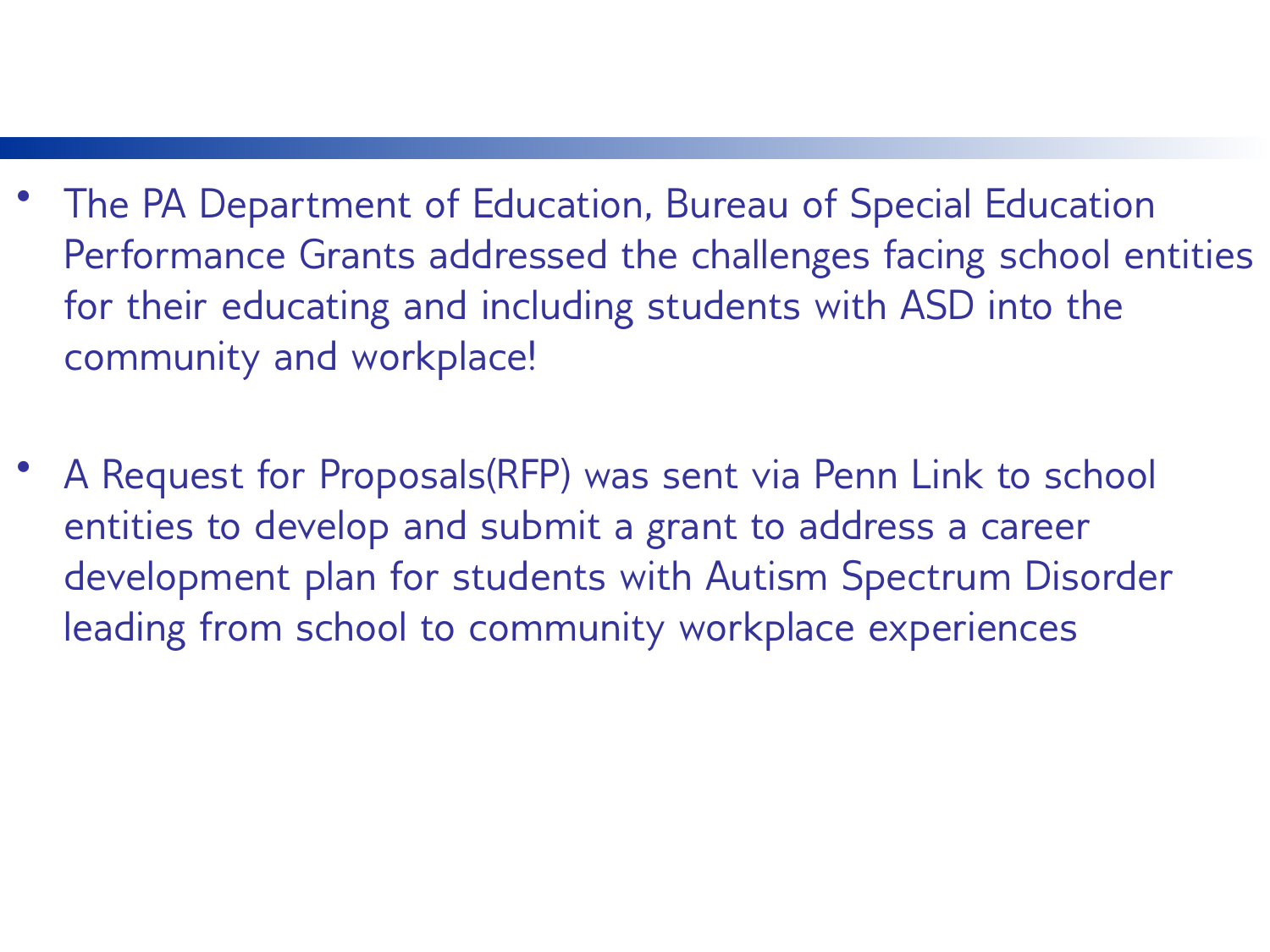

#
The PA Department of Education, Bureau of Special Education Performance Grants addressed the challenges facing school entities for their educating and including students with ASD into the community and workplace!

A Request for Proposals(RFP) was sent via Penn Link to school entities to develop and submit a grant to address a career development plan for students with Autism Spectrum Disorder leading from school to community workplace experiences